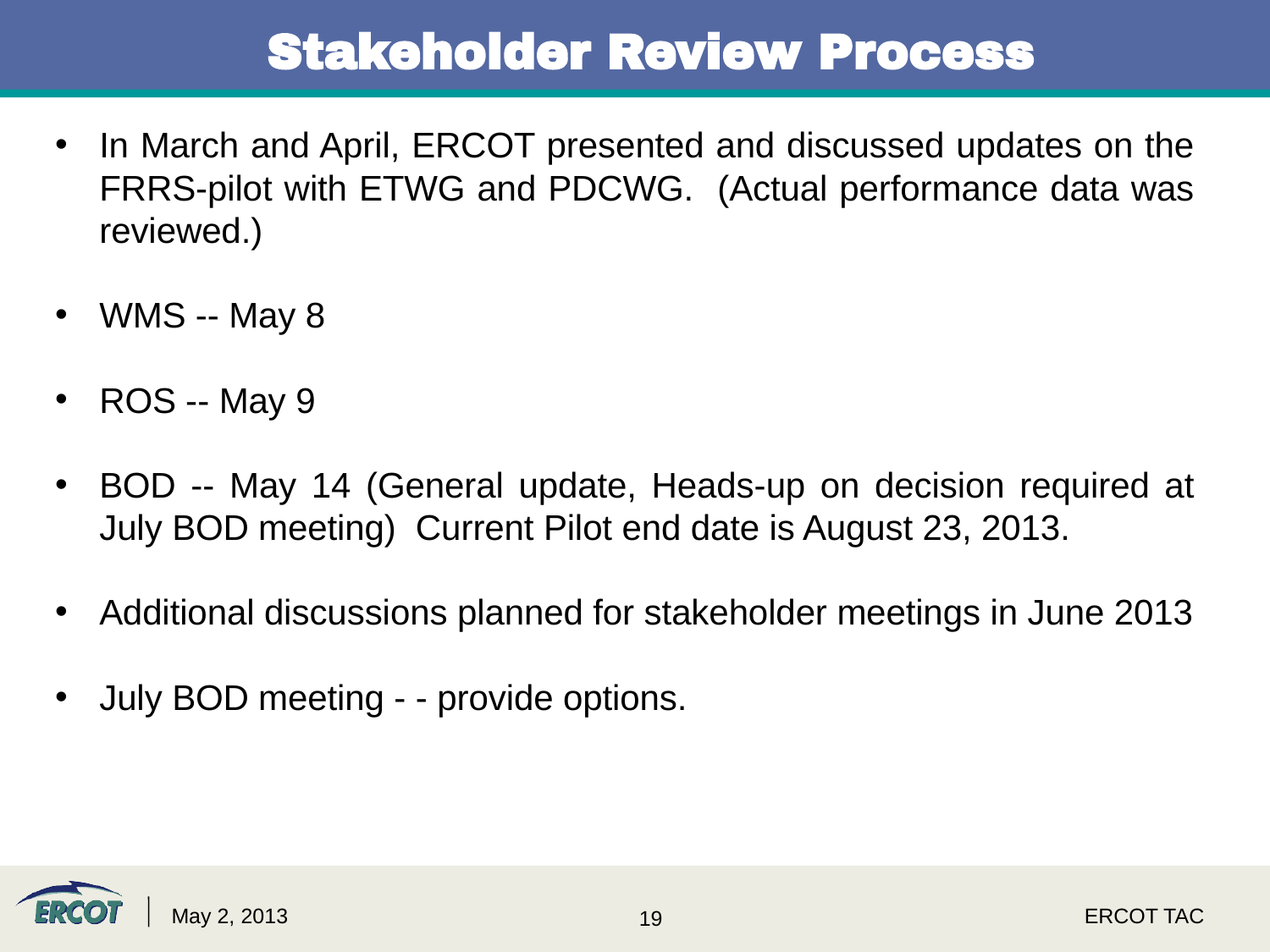

# Stakeholder Review Process
In March and April, ERCOT presented and discussed updates on the FRRS-pilot with ETWG and PDCWG.  (Actual performance data was reviewed.)

WMS -- May 8

ROS -- May 9

BOD -- May 14 (General update, Heads-up on decision required at July BOD meeting)  Current Pilot end date is August 23, 2013.

Additional discussions planned for stakeholder meetings in June 2013

July BOD meeting - - provide options.

May 2, 2013
ERCOT TAC